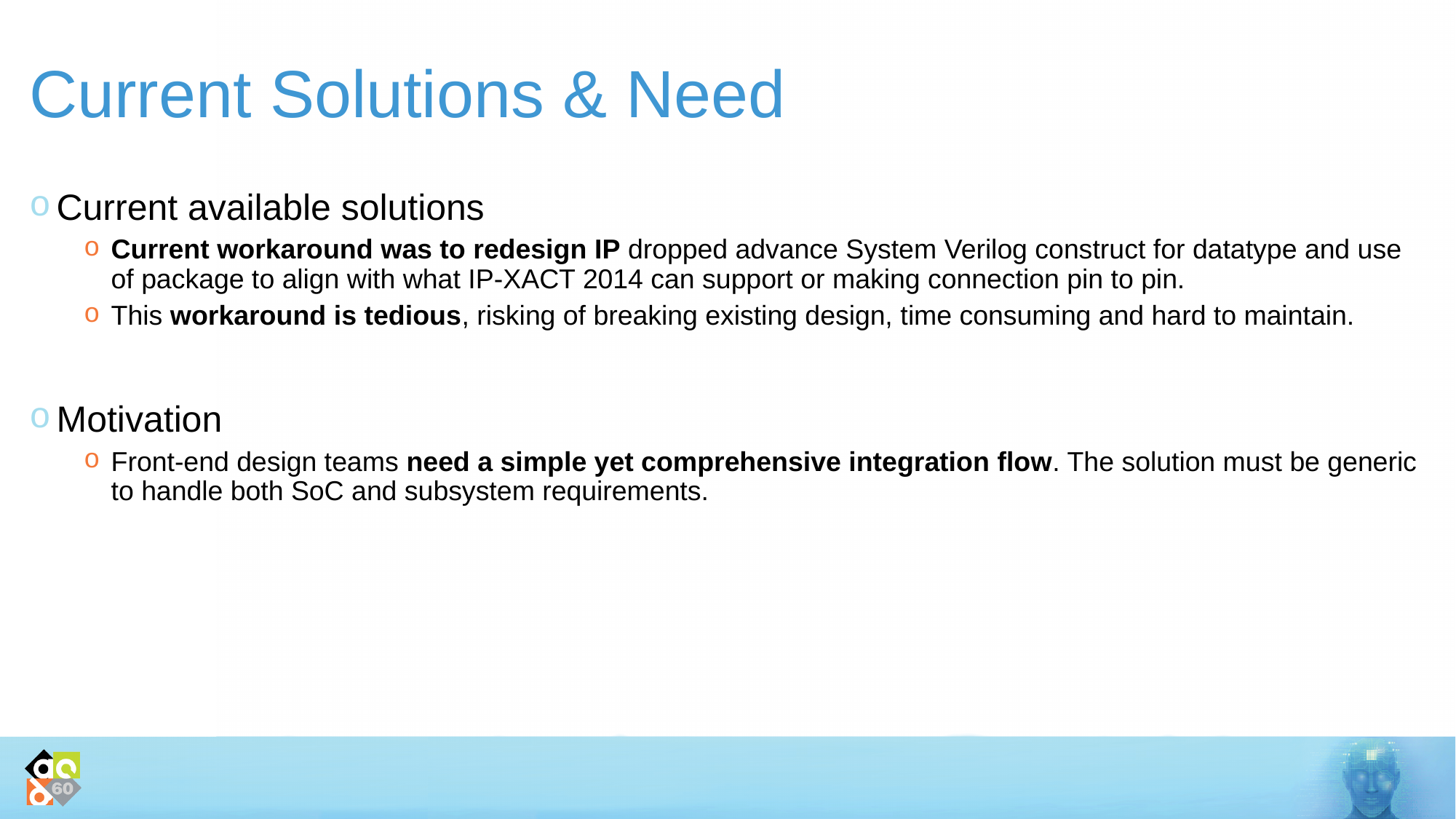

# Current Solutions & Need
Current available solutions
Current workaround was to redesign IP dropped advance System Verilog construct for datatype and use of package to align with what IP-XACT 2014 can support or making connection pin to pin.
This workaround is tedious, risking of breaking existing design, time consuming and hard to maintain.

Motivation
Front-end design teams need a simple yet comprehensive integration flow. The solution must be generic to handle both SoC and subsystem requirements.